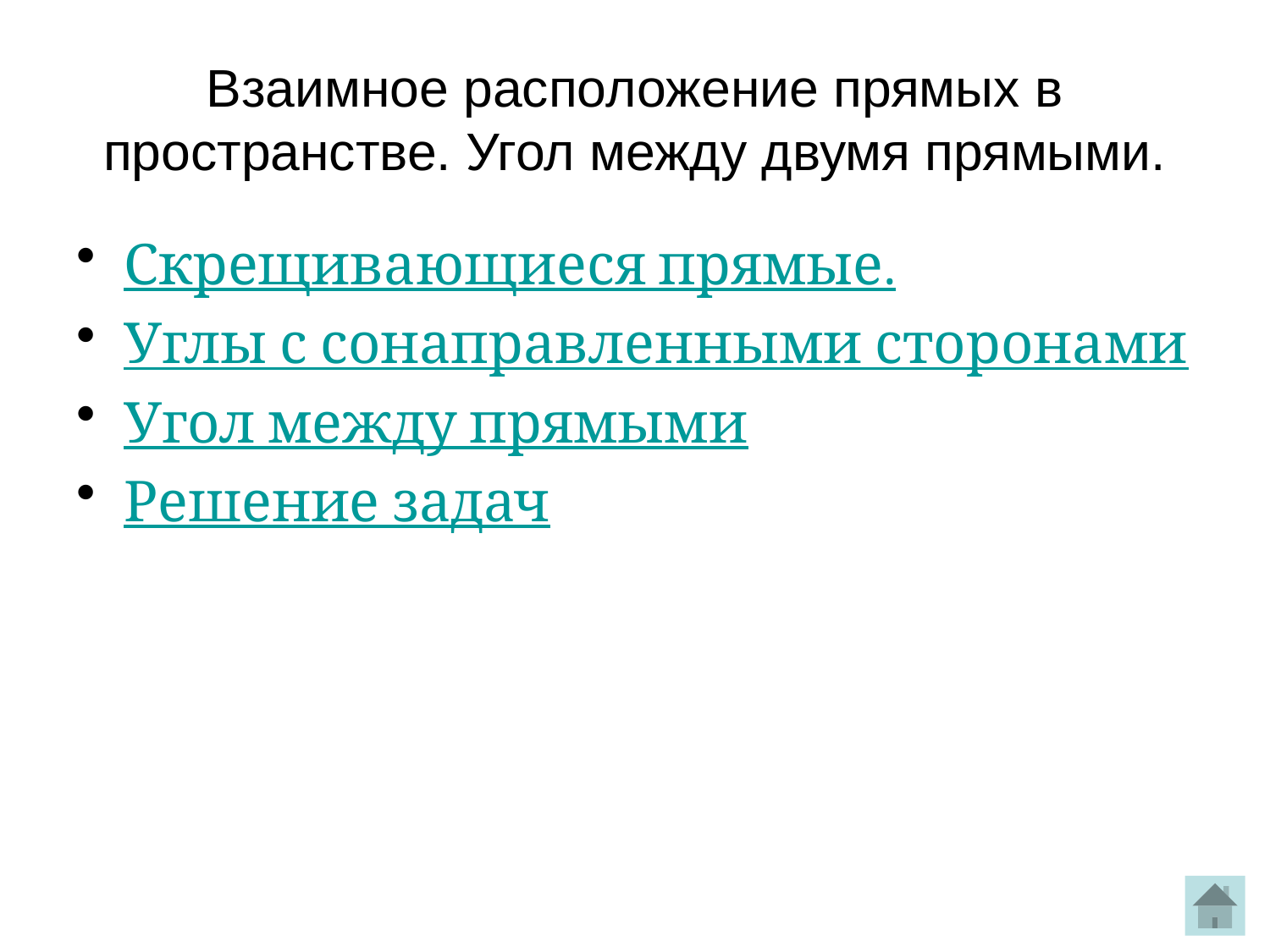

# Взаимное расположение прямых в пространстве. Угол между двумя прямыми.
Скрещивающиеся прямые.
Углы с сонаправленными сторонами
Угол между прямыми
Решение задач